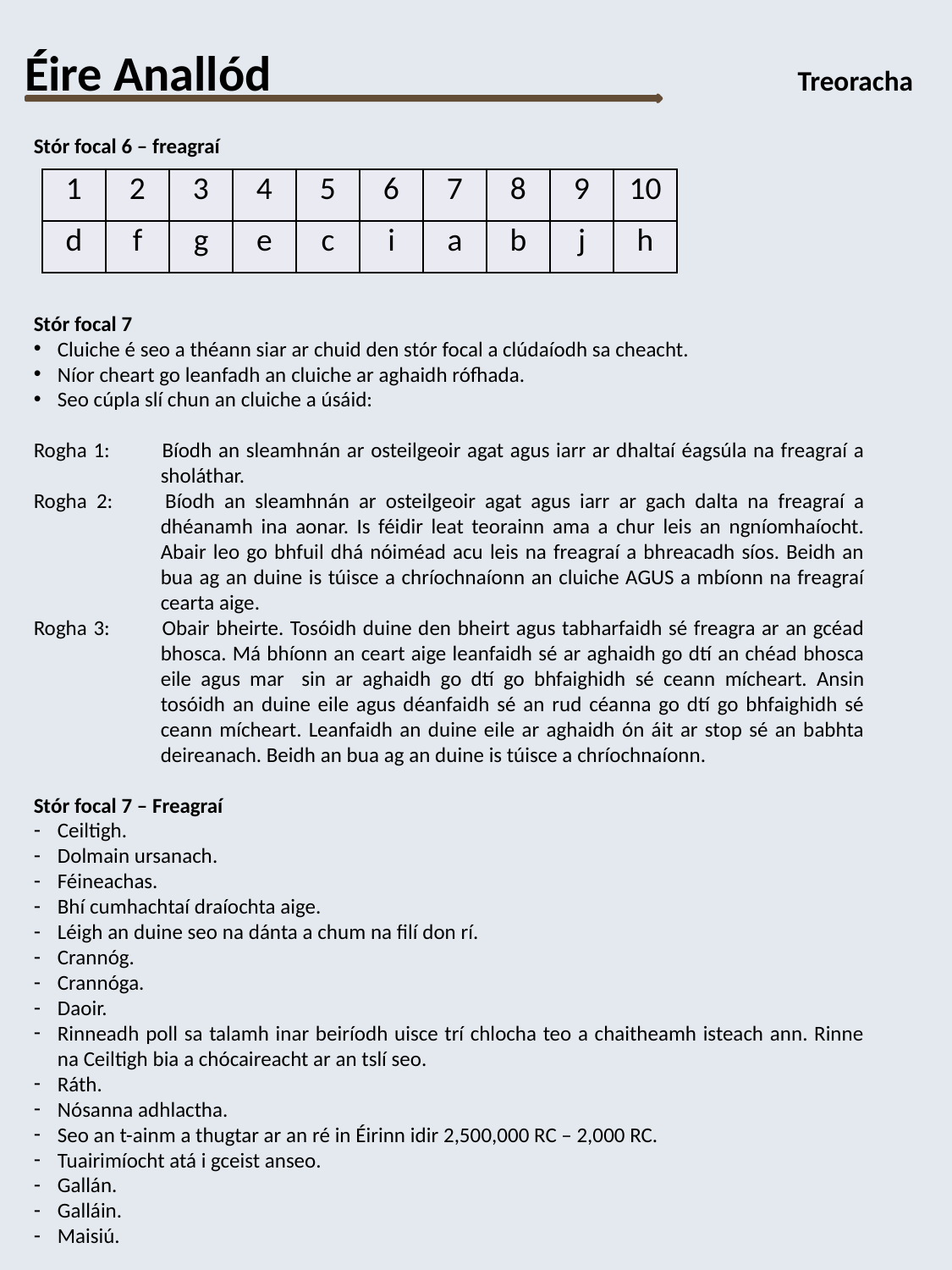

Éire Anallód					 Treoracha

Stór focal 6 – freagraí

Stór focal 7
Cluiche é seo a théann siar ar chuid den stór focal a clúdaíodh sa cheacht.
Níor cheart go leanfadh an cluiche ar aghaidh rófhada.
Seo cúpla slí chun an cluiche a úsáid:

Rogha 1:	Bíodh an sleamhnán ar osteilgeoir agat agus iarr ar dhaltaí éagsúla na freagraí a 	sholáthar.
Rogha 2:	Bíodh an sleamhnán ar osteilgeoir agat agus iarr ar gach dalta na freagraí a 	dhéanamh ina aonar. Is féidir leat teorainn ama a chur leis an ngníomhaíocht. 	Abair leo go bhfuil dhá nóiméad acu leis na freagraí a bhreacadh síos. Beidh an 	bua ag an duine is túisce a chríochnaíonn an cluiche AGUS a mbíonn na freagraí 	cearta aige.
Rogha 3:	Obair bheirte. Tosóidh duine den bheirt agus tabharfaidh sé freagra ar an gcéad 	bhosca. Má bhíonn an ceart aige leanfaidh sé ar aghaidh go dtí an chéad bhosca 	eile agus mar 	sin ar aghaidh go dtí go bhfaighidh sé ceann mícheart. Ansin 	tosóidh an duine eile agus déanfaidh sé an rud céanna go dtí go bhfaighidh sé 	ceann mícheart. Leanfaidh an duine eile ar aghaidh ón áit ar stop sé an babhta 	deireanach. Beidh an bua ag an duine is túisce a chríochnaíonn.

Stór focal 7 – Freagraí
Ceiltigh.
Dolmain ursanach.
Féineachas.
Bhí cumhachtaí draíochta aige.
Léigh an duine seo na dánta a chum na filí don rí.
Crannóg.
Crannóga.
Daoir.
Rinneadh poll sa talamh inar beiríodh uisce trí chlocha teo a chaitheamh isteach ann. Rinne na Ceiltigh bia a chócaireacht ar an tslí seo.
Ráth.
Nósanna adhlactha.
Seo an t-ainm a thugtar ar an ré in Éirinn idir 2,500,000 RC – 2,000 RC.
Tuairimíocht atá i gceist anseo.
Gallán.
Galláin.
Maisiú.
| 1 | 2 | 3 | 4 | 5 | 6 | 7 | 8 | 9 | 10 |
| --- | --- | --- | --- | --- | --- | --- | --- | --- | --- |
| d | f | g | e | c | i | a | b | j | h |